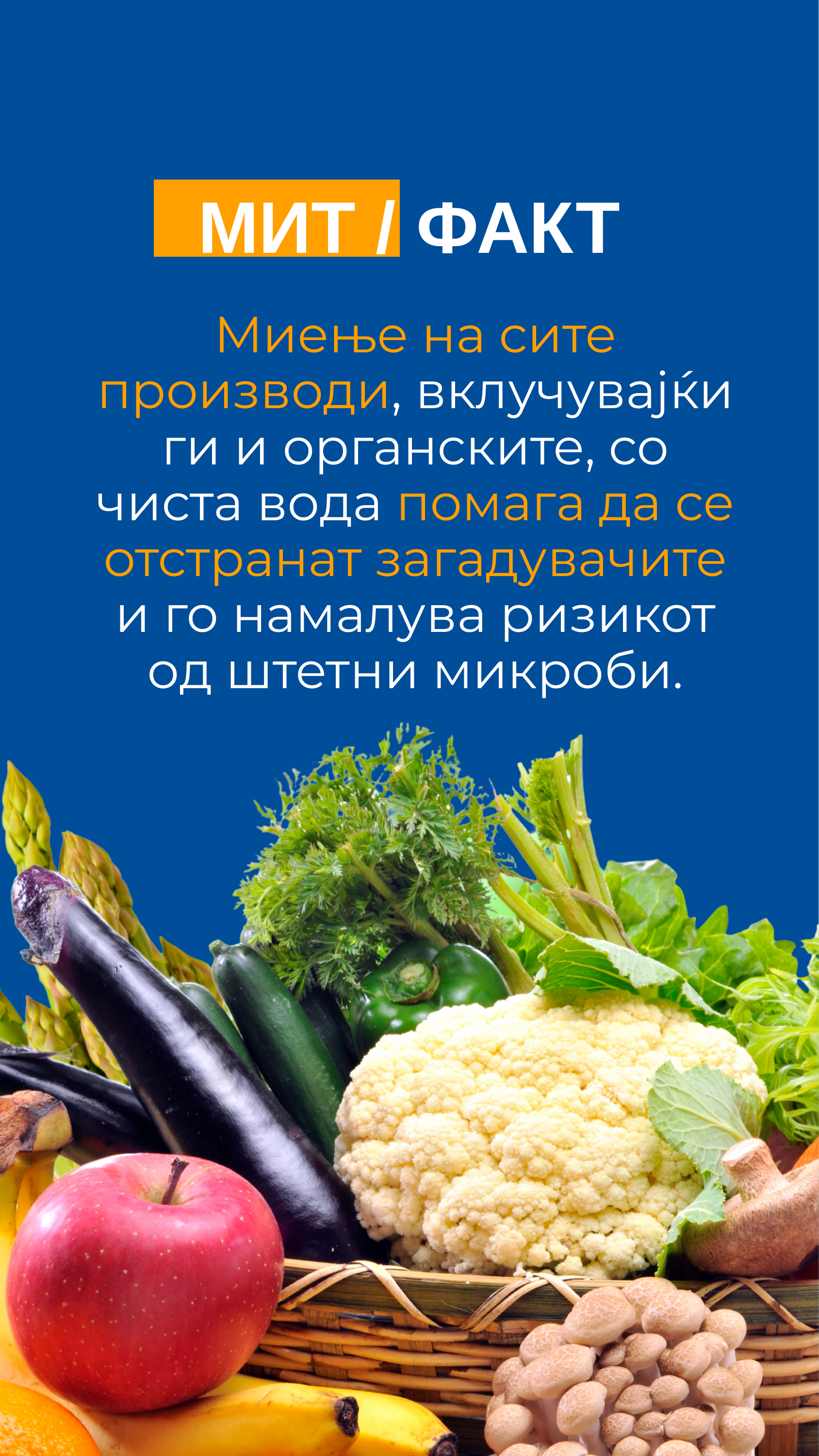

МИТ / ФАКТ

Миење на сите производи, вклучувајќи ги и органските, со чиста вода помага да се отстранат загадувачите и го намалува ризикот од штетни микроби.